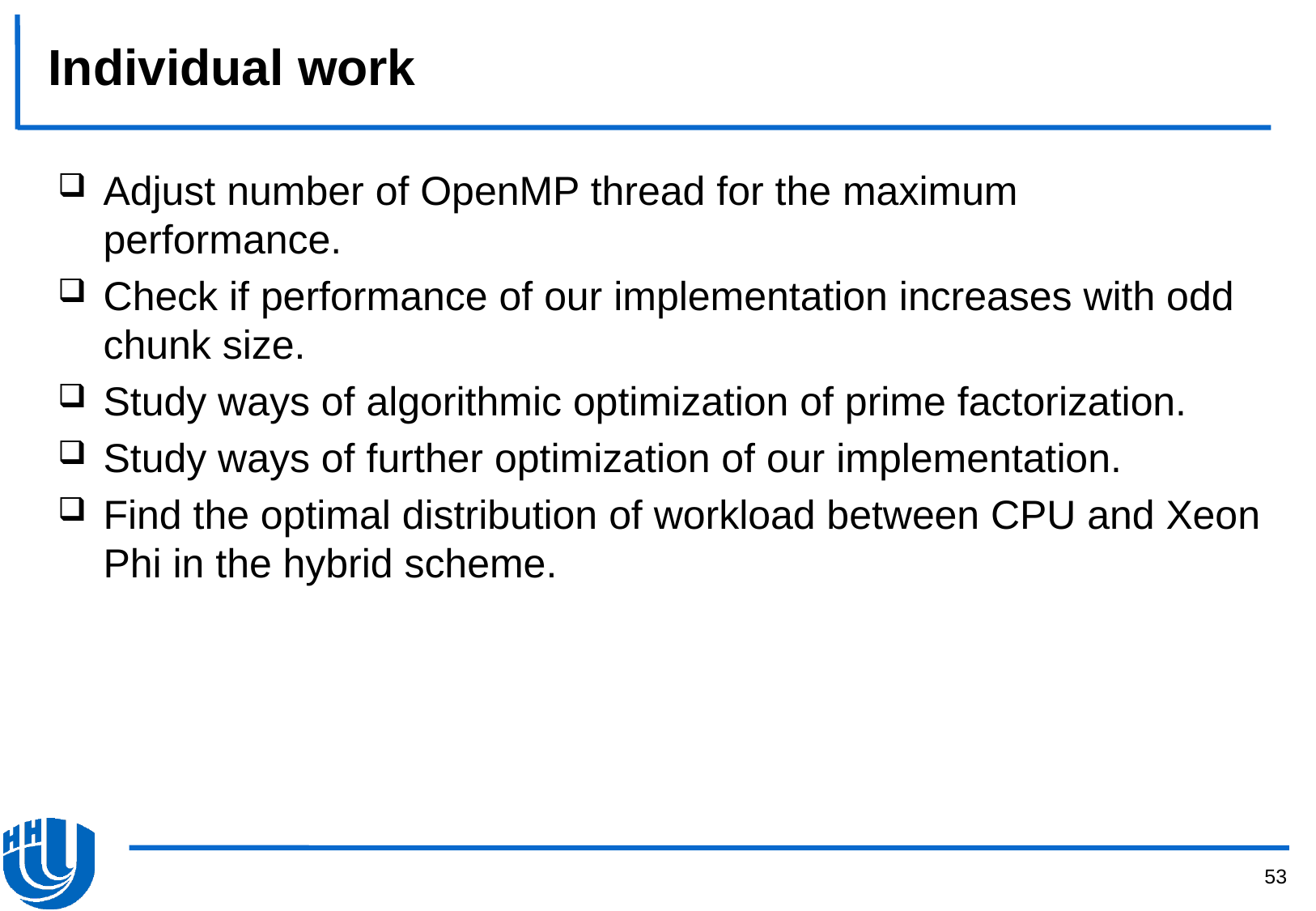

# Individual work
Adjust number of OpenMP thread for the maximum performance.
Check if performance of our implementation increases with odd chunk size.
Study ways of algorithmic optimization of prime factorization.
Study ways of further optimization of our implementation.
Find the optimal distribution of workload between CPU and Xeon Phi in the hybrid scheme.